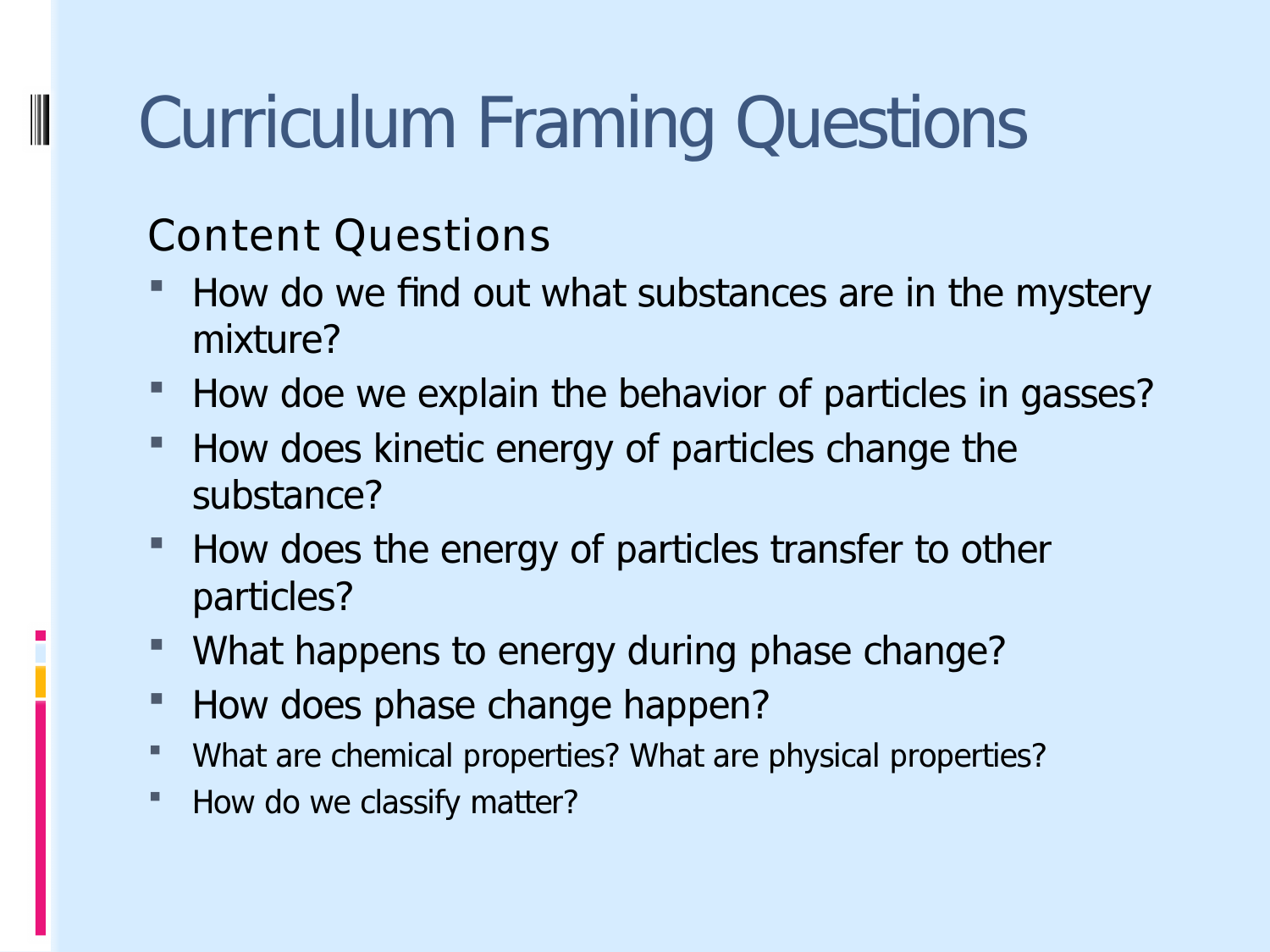

# Curriculum Framing Questions
Content Questions
How do we find out what substances are in the mystery mixture?
How doe we explain the behavior of particles in gasses?
How does kinetic energy of particles change the substance?
How does the energy of particles transfer to other particles?
What happens to energy during phase change?
How does phase change happen?
What are chemical properties? What are physical properties?
How do we classify matter?